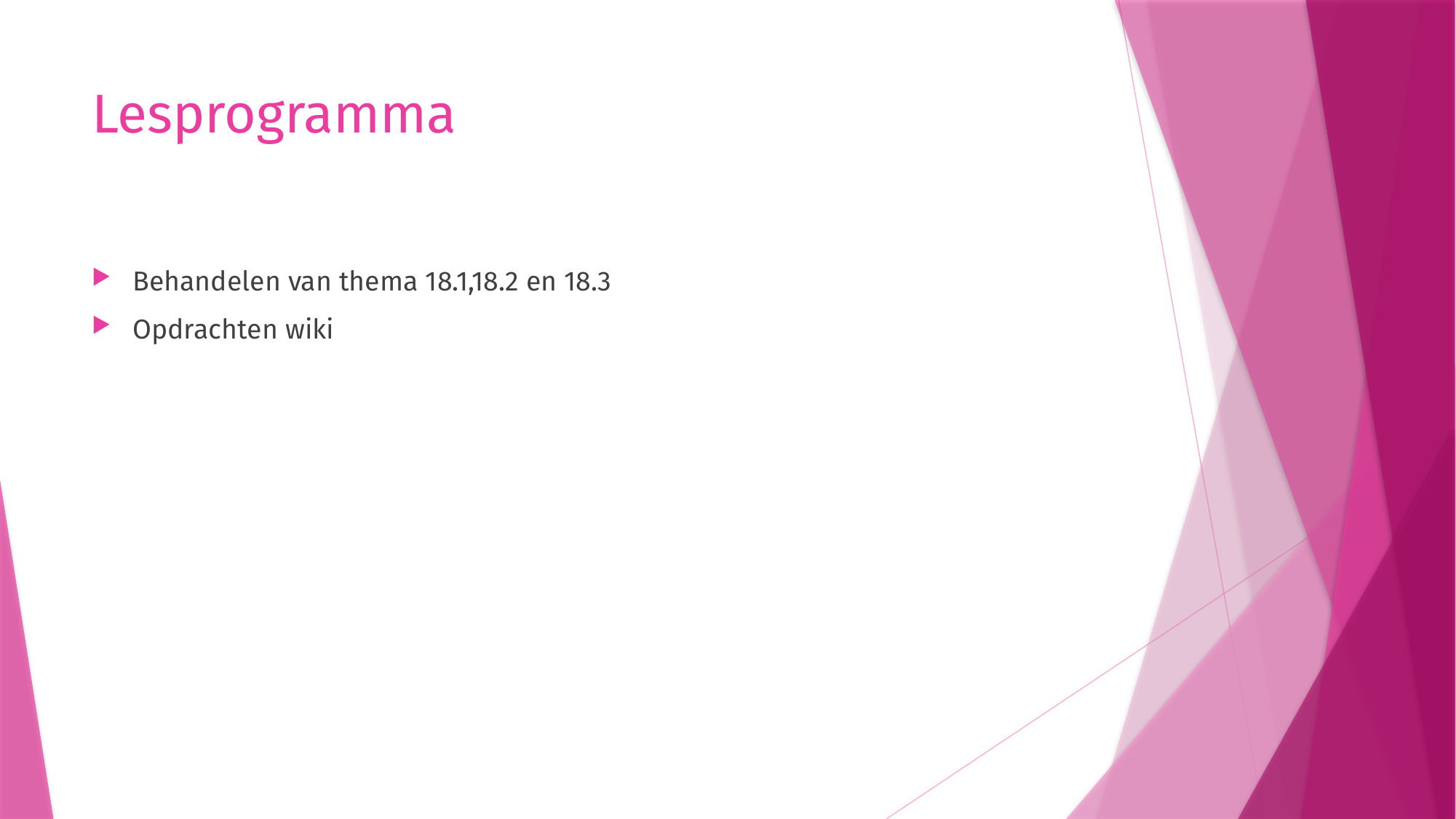

# Lesprogramma
Behandelen van thema 18.1,18.2 en 18.3
Opdrachten wiki